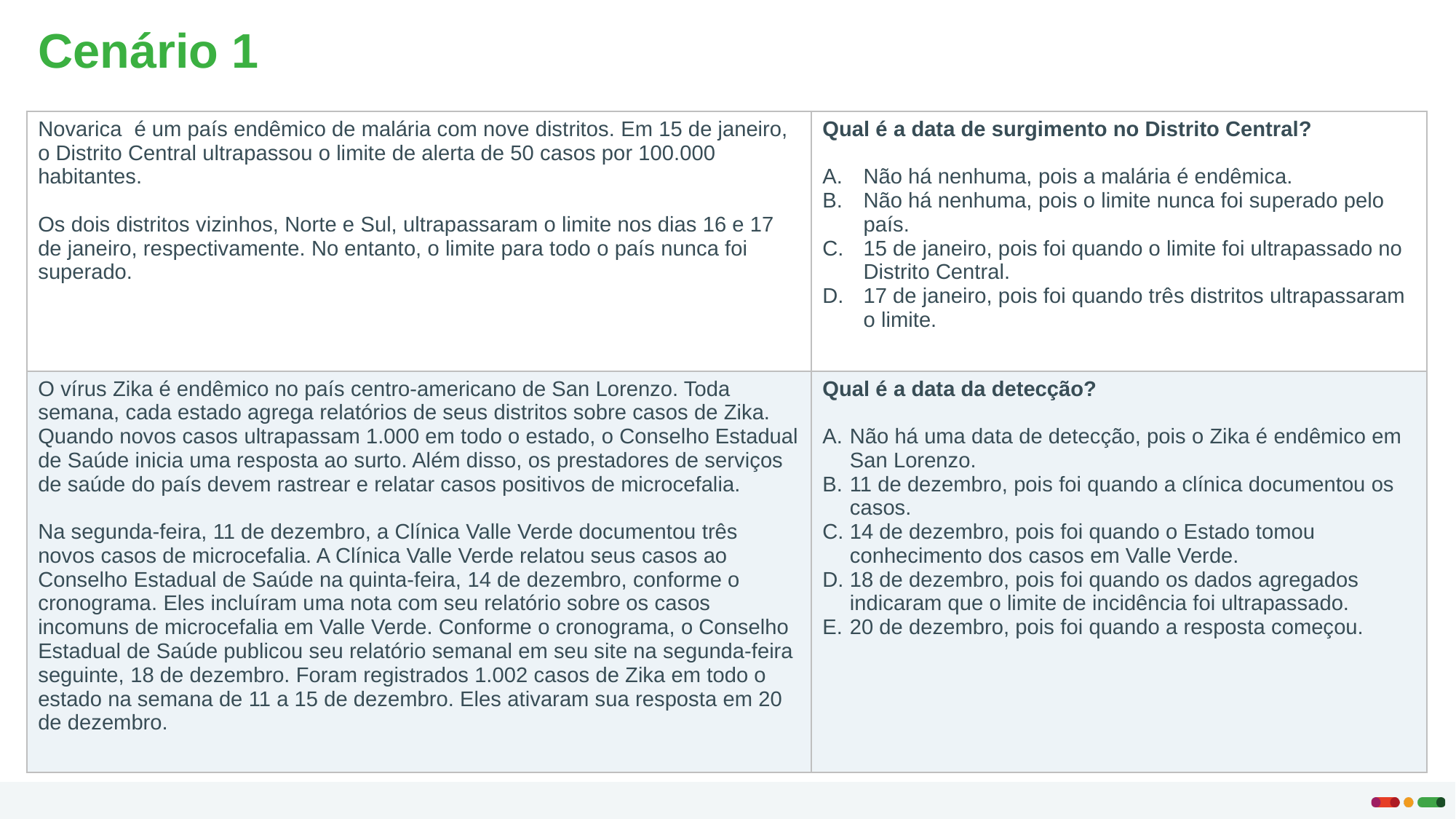

# Cenário 1
| Novarica  é um país endêmico de malária com nove distritos. Em 15 de janeiro, o Distrito Central ultrapassou o limite de alerta de 50 casos por 100.000 habitantes. Os dois distritos vizinhos, Norte e Sul, ultrapassaram o limite nos dias 16 e 17 de janeiro, respectivamente. No entanto, o limite para todo o país nunca foi superado. | Qual é a data de surgimento no Distrito Central? Não há nenhuma, pois a malária é endêmica. Não há nenhuma, pois o limite nunca foi superado pelo país. 15 de janeiro, pois foi quando o limite foi ultrapassado no Distrito Central. 17 de janeiro, pois foi quando três distritos ultrapassaram o limite. |
| --- | --- |
| O vírus Zika é endêmico no país centro-americano de San Lorenzo. Toda semana, cada estado agrega relatórios de seus distritos sobre casos de Zika. Quando novos casos ultrapassam 1.000 em todo o estado, o Conselho Estadual de Saúde inicia uma resposta ao surto. Além disso, os prestadores de serviços de saúde do país devem rastrear e relatar casos positivos de microcefalia.  Na segunda-feira, 11 de dezembro, a Clínica Valle Verde documentou três novos casos de microcefalia. A Clínica Valle Verde relatou seus casos ao Conselho Estadual de Saúde na quinta-feira, 14 de dezembro, conforme o cronograma. Eles incluíram uma nota com seu relatório sobre os casos incomuns de microcefalia em Valle Verde. Conforme o cronograma, o Conselho Estadual de Saúde publicou seu relatório semanal em seu site na segunda-feira seguinte, 18 de dezembro. Foram registrados 1.002 casos de Zika em todo o estado na semana de 11 a 15 de dezembro. Eles ativaram sua resposta em 20 de dezembro. | Qual é a data da detecção? Não há uma data de detecção, pois o Zika é endêmico em San Lorenzo.  11 de dezembro, pois foi quando a clínica documentou os casos.  14 de dezembro, pois foi quando o Estado tomou conhecimento dos casos em Valle Verde.  18 de dezembro, pois foi quando os dados agregados indicaram que o limite de incidência foi ultrapassado. 20 de dezembro, pois foi quando a resposta começou. |